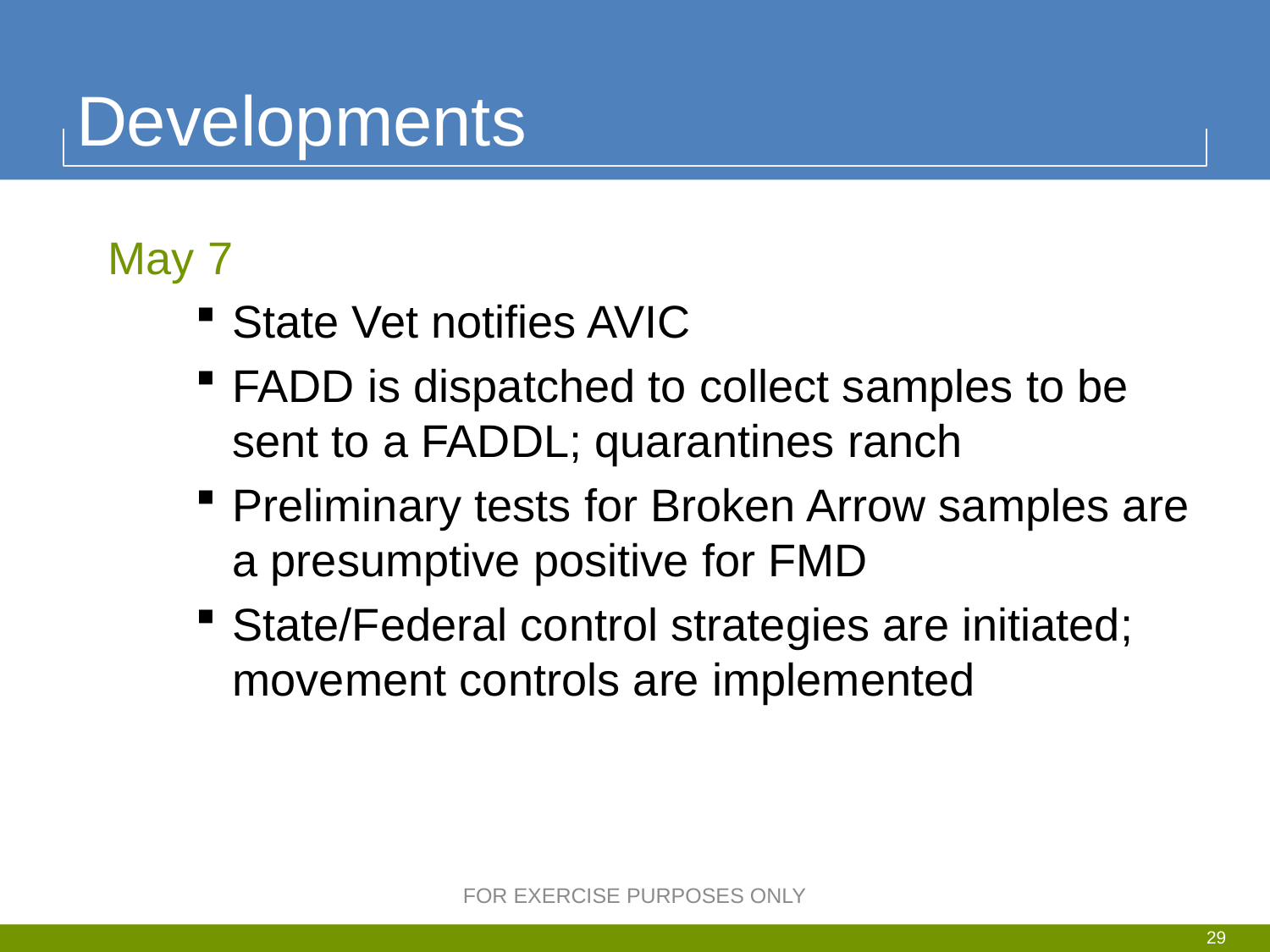

# Developments
	May 7
State Vet notifies AVIC
FADD is dispatched to collect samples to be sent to a FADDL; quarantines ranch
Preliminary tests for Broken Arrow samples are a presumptive positive for FMD
State/Federal control strategies are initiated; movement controls are implemented
FOR EXERCISE PURPOSES ONLY